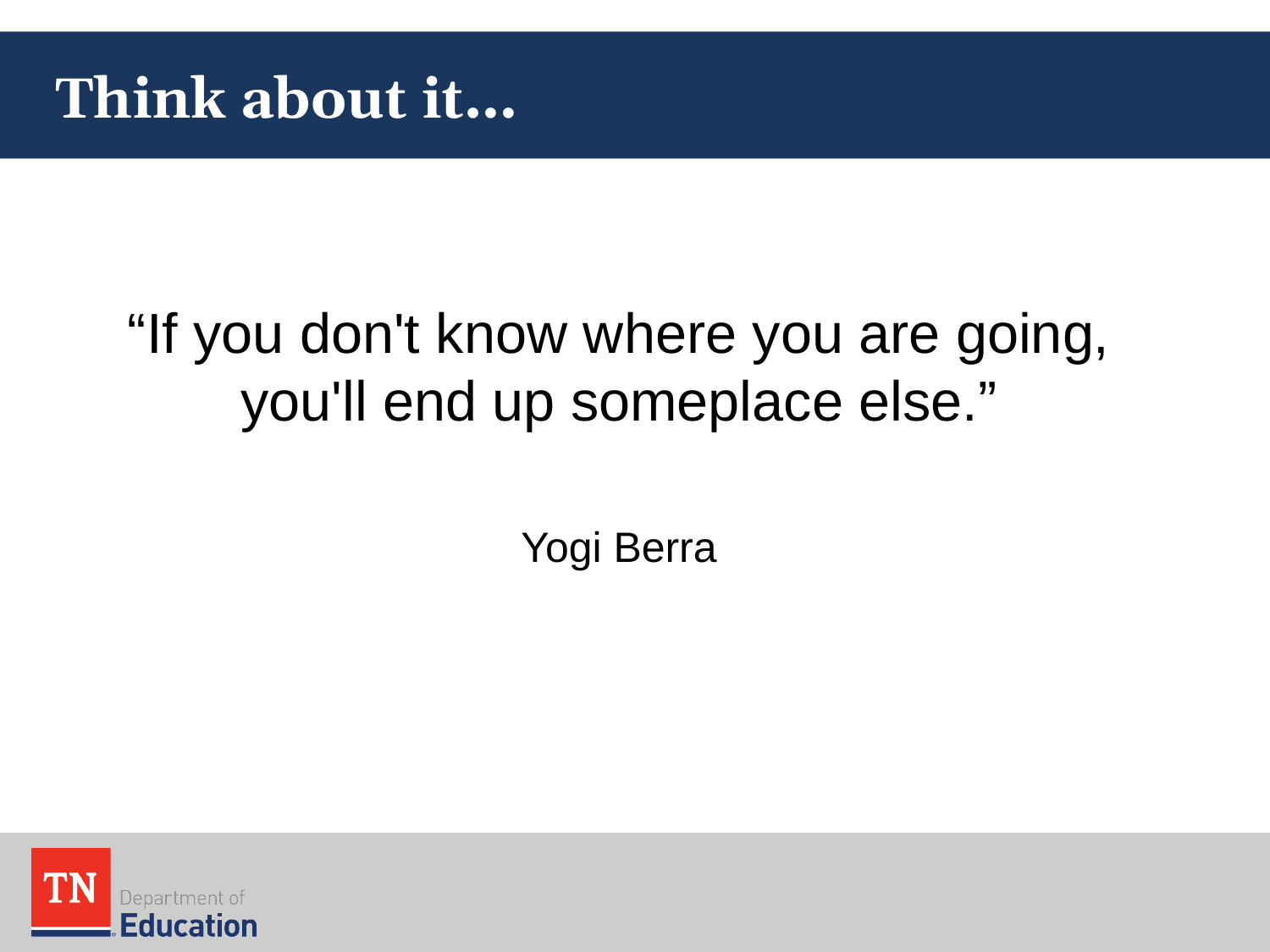

# Think about it…

“If you don't know where you are going,
you'll end up someplace else.”

Yogi Berra